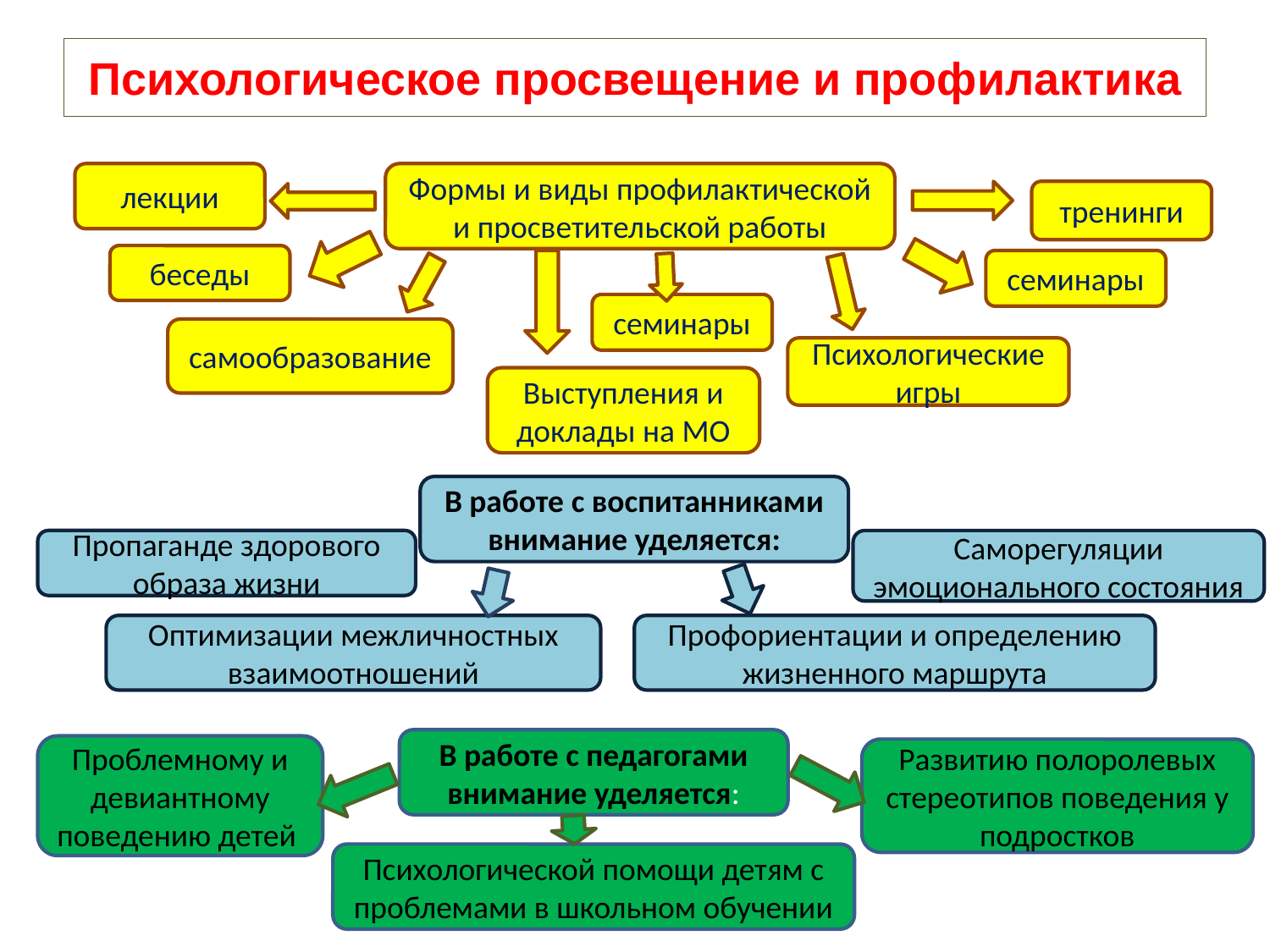

# Психологическое просвещение и профилактика

лекции
Формы и виды профилактической и просветительской работы
тренинги

беседы

семинары

семинары
самообразование
Психологические игры
Выступления и доклады на МО
В работе с воспитанниками внимание уделяется:
Пропаганде здорового образа жизни
Саморегуляции эмоционального состояния

Оптимизации межличностных взаимоотношений
Профориентации и определению жизненного маршрута
В работе с педагогами внимание уделяется:
Проблемному и девиантному поведению детей
Развитию полоролевых стереотипов поведения у подростков

Психологической помощи детям с проблемами в школьном обучении